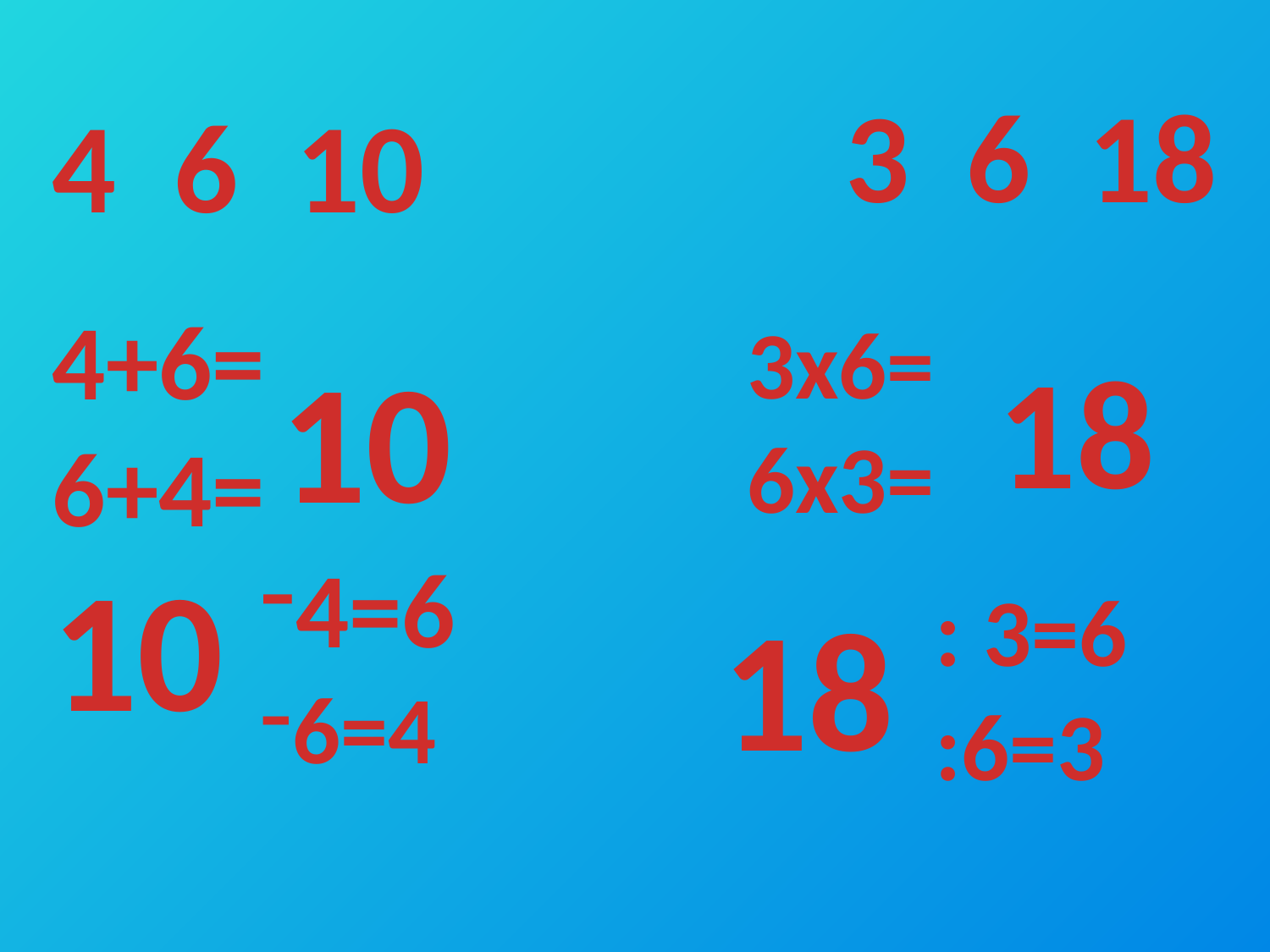

3  6  18
4  6  10
4+6=
6+4=
3х6=
6х3=
10
18
10
4=6
6=4
: 3=6
:6=3
18